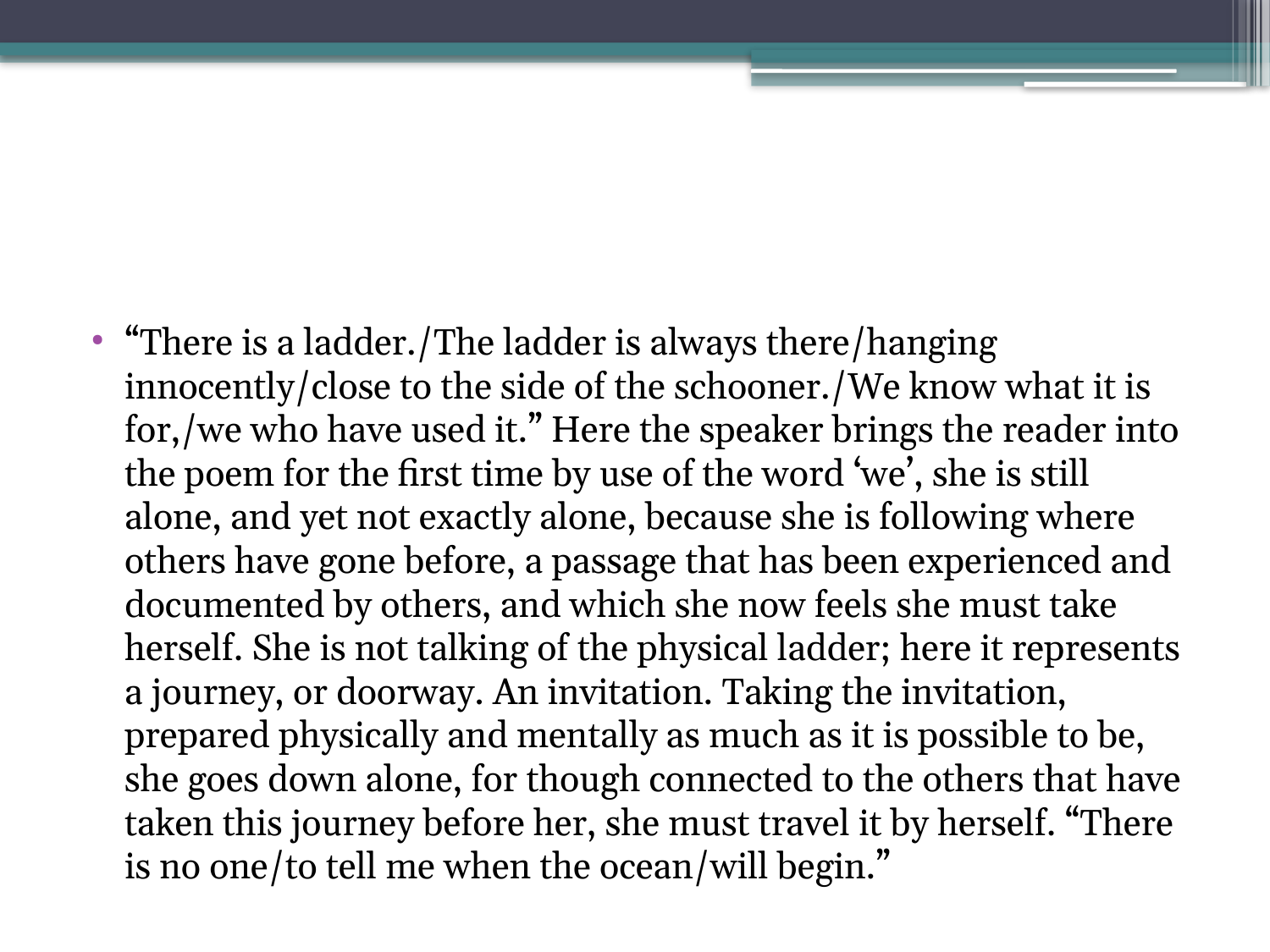

#
“There is a ladder./The ladder is always there/hanging innocently/close to the side of the schooner./We know what it is for,/we who have used it.” Here the speaker brings the reader into the poem for the first time by use of the word ‘we’, she is still alone, and yet not exactly alone, because she is following where others have gone before, a passage that has been experienced and documented by others, and which she now feels she must take herself. She is not talking of the physical ladder; here it represents a journey, or doorway. An invitation. Taking the invitation, prepared physically and mentally as much as it is possible to be, she goes down alone, for though connected to the others that have taken this journey before her, she must travel it by herself. “There is no one/to tell me when the ocean/will begin.”